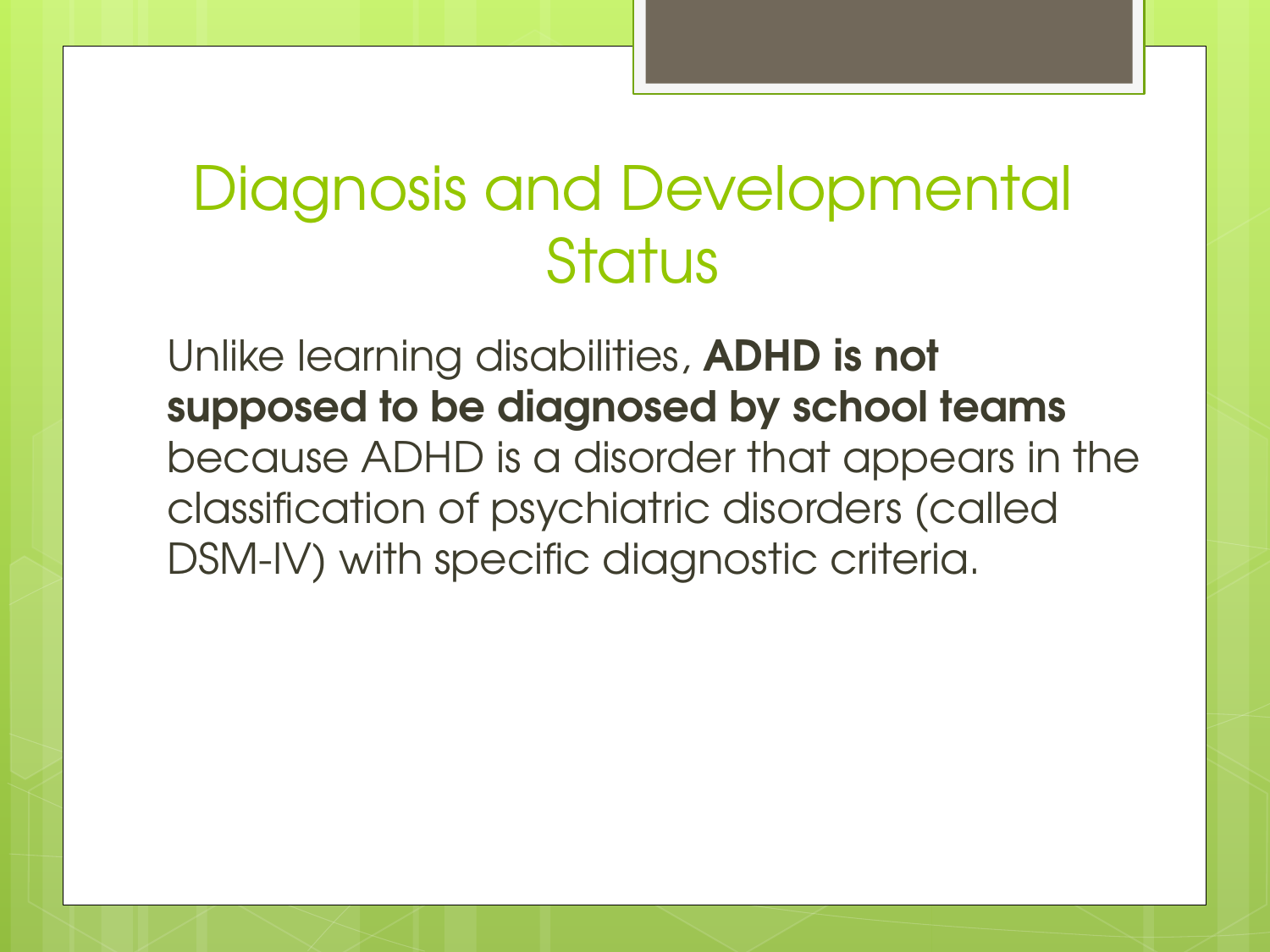

# Diagnosis and Developmental Status
Unlike learning disabilities, ADHD is not supposed to be diagnosed by school teams because ADHD is a disorder that appears in the classification of psychiatric disorders (called DSM-IV) with specific diagnostic criteria.